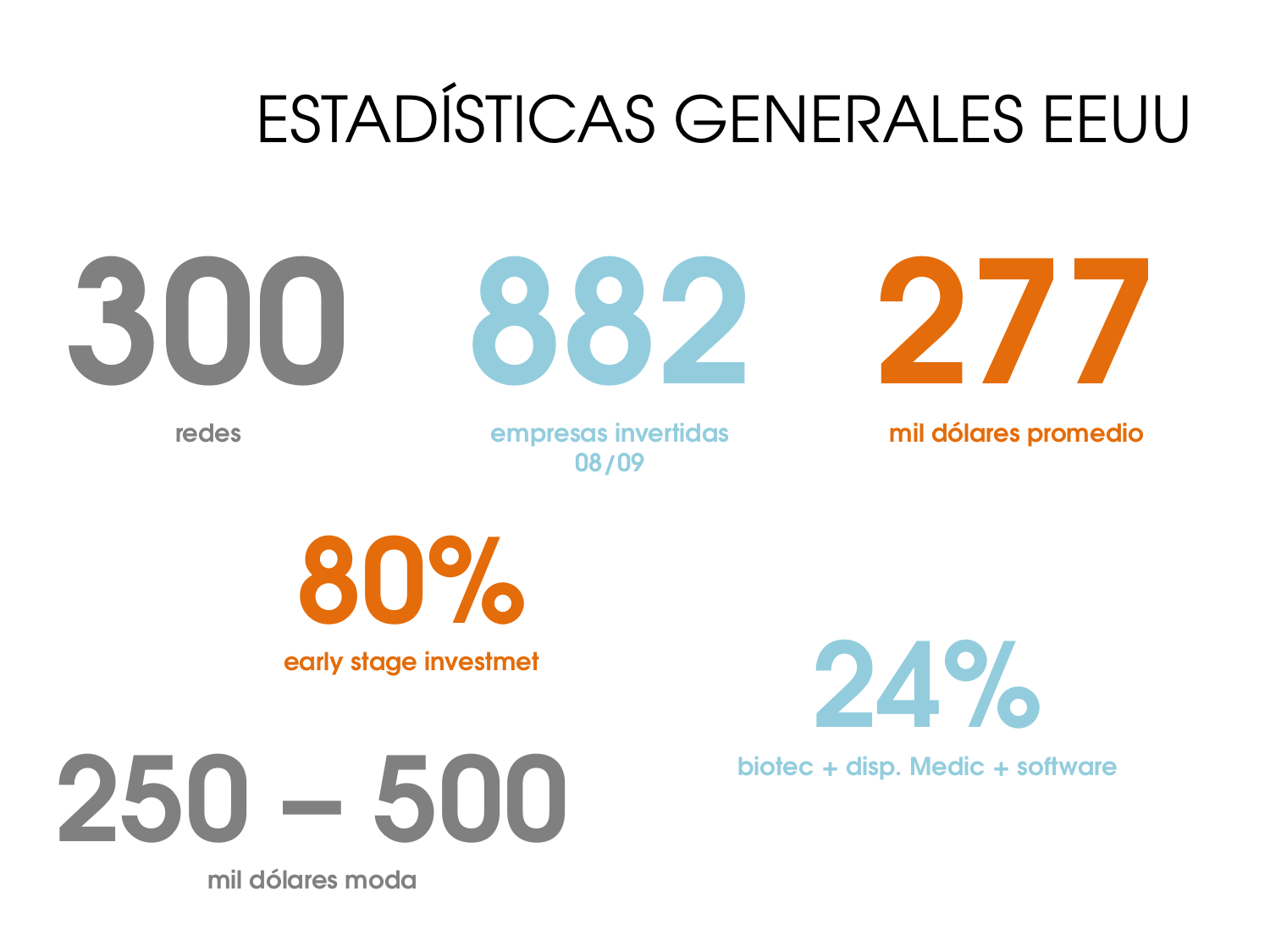

# ESTADÍSTICAS GENERALES EEUU
300 redes
882 empresas invertidas 08/09
277 mil dólares promedio
80%
early stage investmet
24%
biotec + disp. Medic + software
250 – 500 mil dólares moda